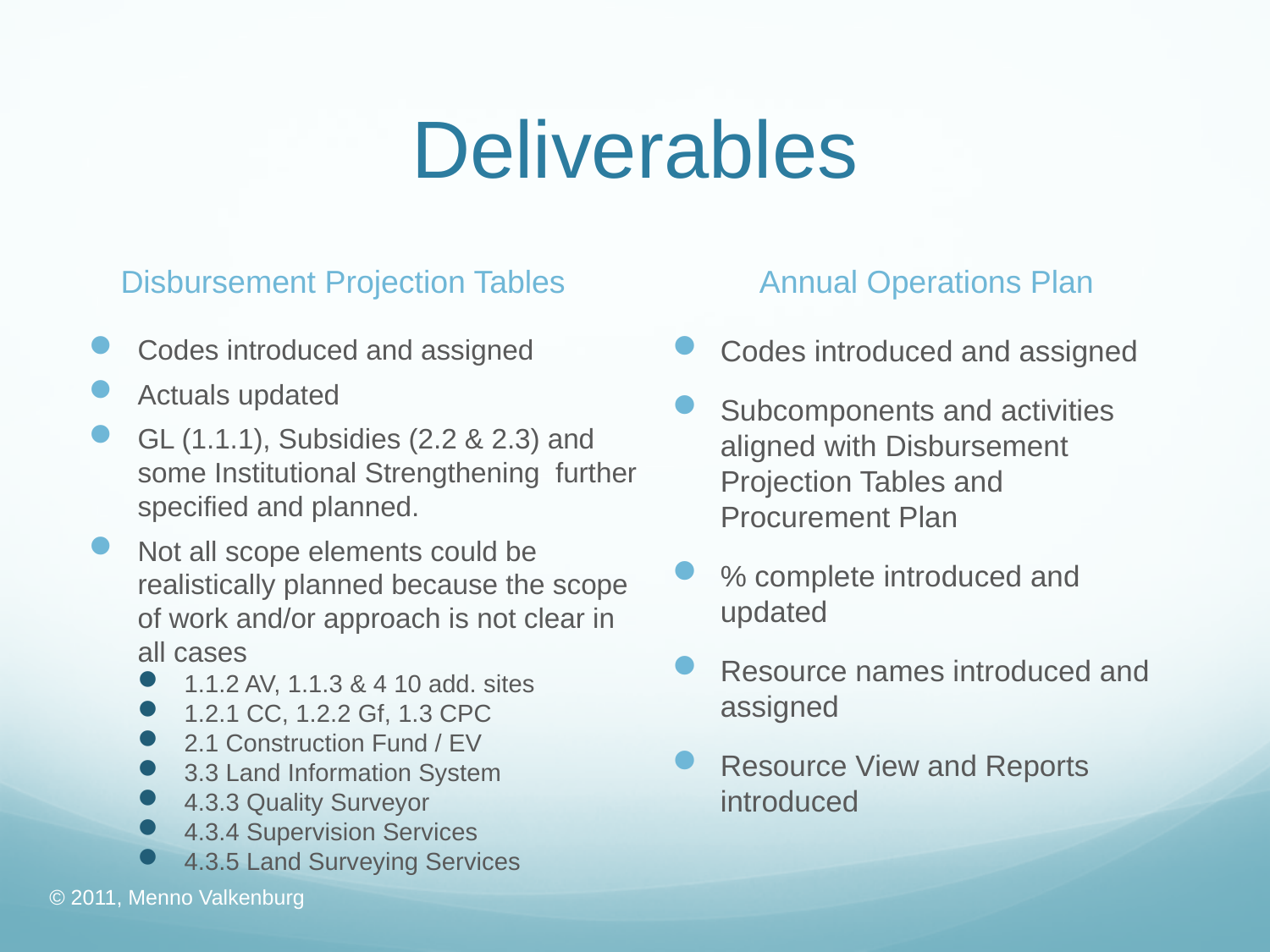

# Deliverables
Disbursement Projection Tables
Annual Operations Plan
Codes introduced and assigned
Actuals updated
GL (1.1.1), Subsidies (2.2 & 2.3) and some Institutional Strengthening  further specified and planned.
Not all scope elements could be realistically planned because the scope of work and/or approach is not clear in all cases
1.1.2 AV, 1.1.3 & 4 10 add. sites
1.2.1 CC, 1.2.2 Gf, 1.3 CPC
2.1 Construction Fund / EV
3.3 Land Information System
4.3.3 Quality Surveyor
4.3.4 Supervision Services
4.3.5 Land Surveying Services

Codes introduced and assigned
Subcomponents and activities aligned with Disbursement Projection Tables and Procurement Plan
% complete introduced and updated
Resource names introduced and assigned
Resource View and Reports introduced

© 2011, Menno Valkenburg